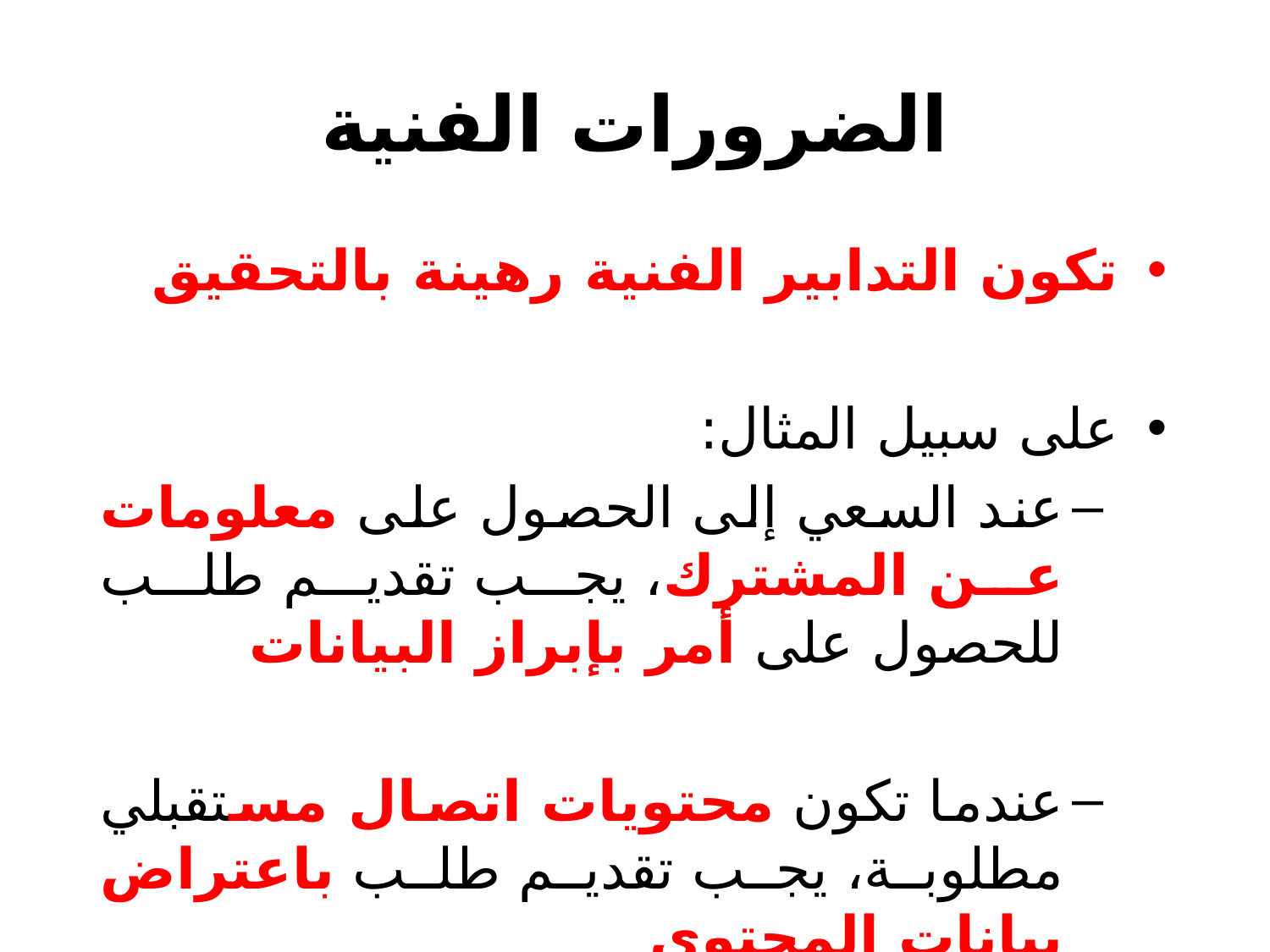

# الضرورات الفنية
تكون التدابير الفنية رهينة بالتحقيق

على سبيل المثال:
عند السعي إلى الحصول على معلومات عن المشترك، يجب تقديم طلب للحصول على أمر بإبراز البيانات

عندما تكون محتويات اتصال مستقبلي مطلوبة، يجب تقديم طلب باعتراض بيانات المحتوى